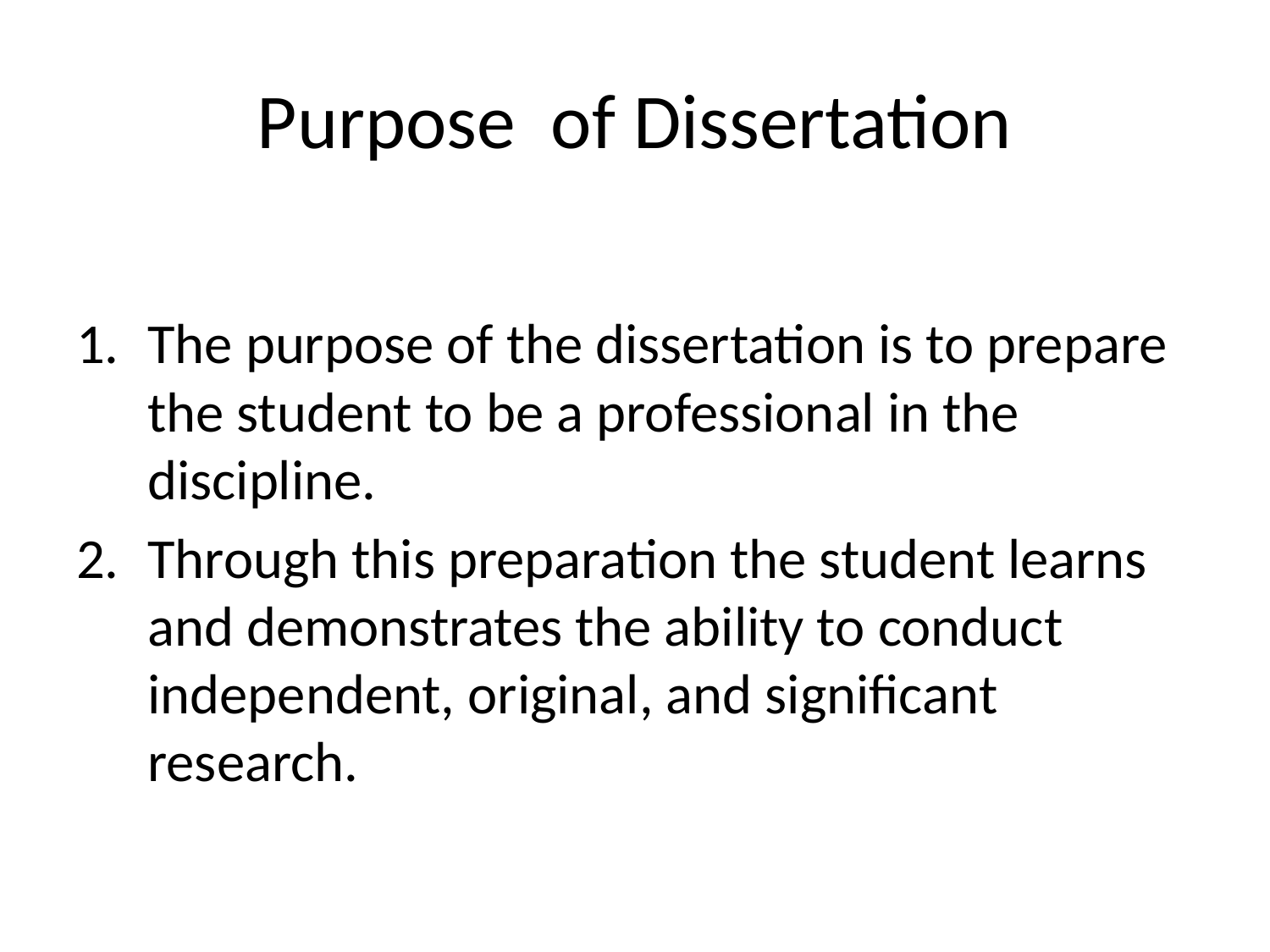

# Purpose  of Dissertation

The purpose of the dissertation is to prepare the student to be a professional in the discipline.
Through this preparation the student learns and demonstrates the ability to conduct independent, original, and significant research.